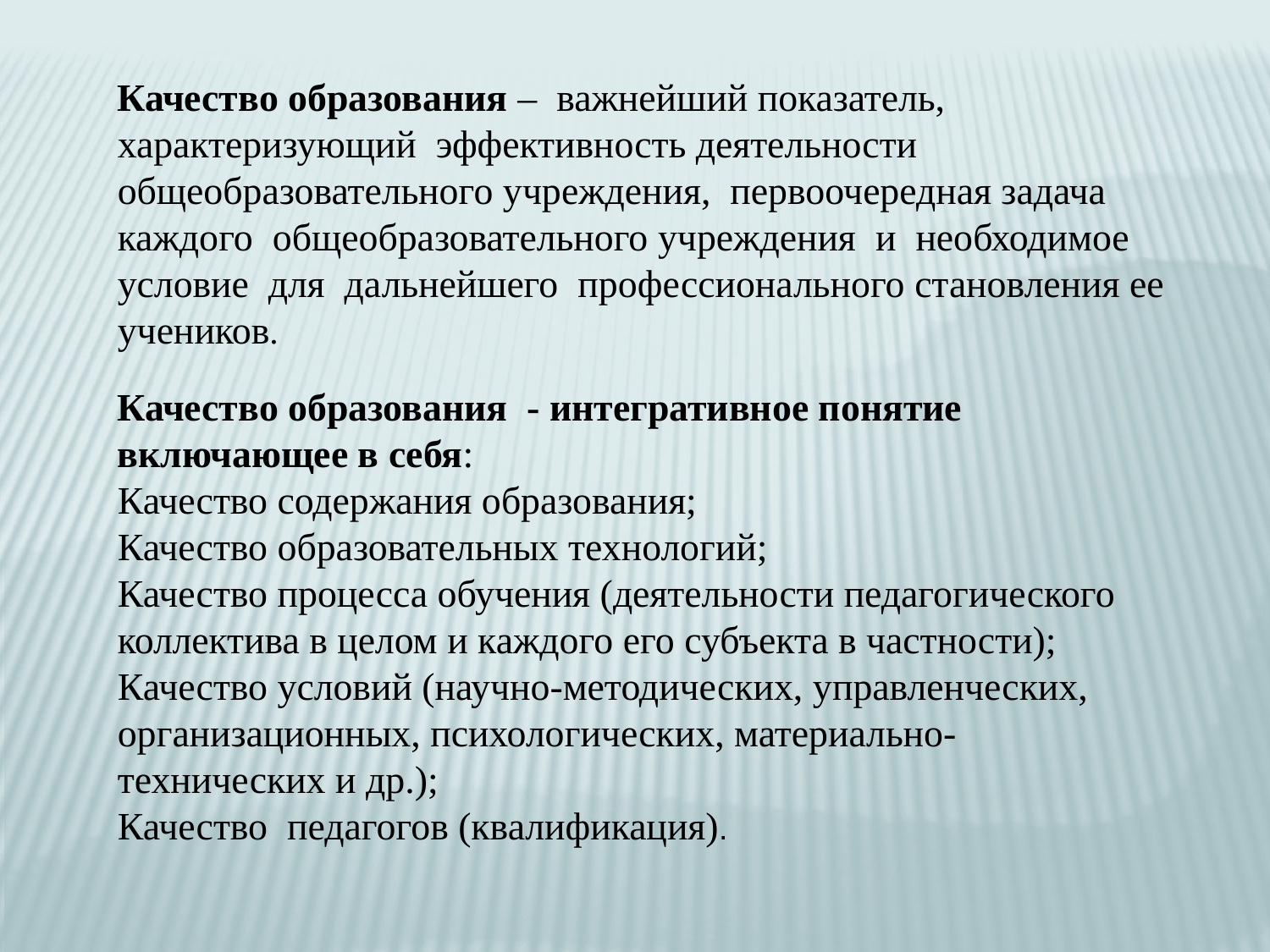

Качество образования –  важнейший показатель, характеризующий  эффективность деятельности общеобразовательного учреждения,  первоочередная задача   каждого  общеобразовательного учреждения  и  необходимое условие  для  дальнейшего  профессионального становления ее учеников.
Качество образования  - интегративное понятие включающее в себя:
Качество содержания образования;
Качество образовательных технологий;
Качество процесса обучения (деятельности педагогического коллектива в целом и каждого его субъекта в частности);
Качество условий (научно-методических, управленческих, организационных, психологических, материально-технических и др.);
Качество  педагогов (квалификация).